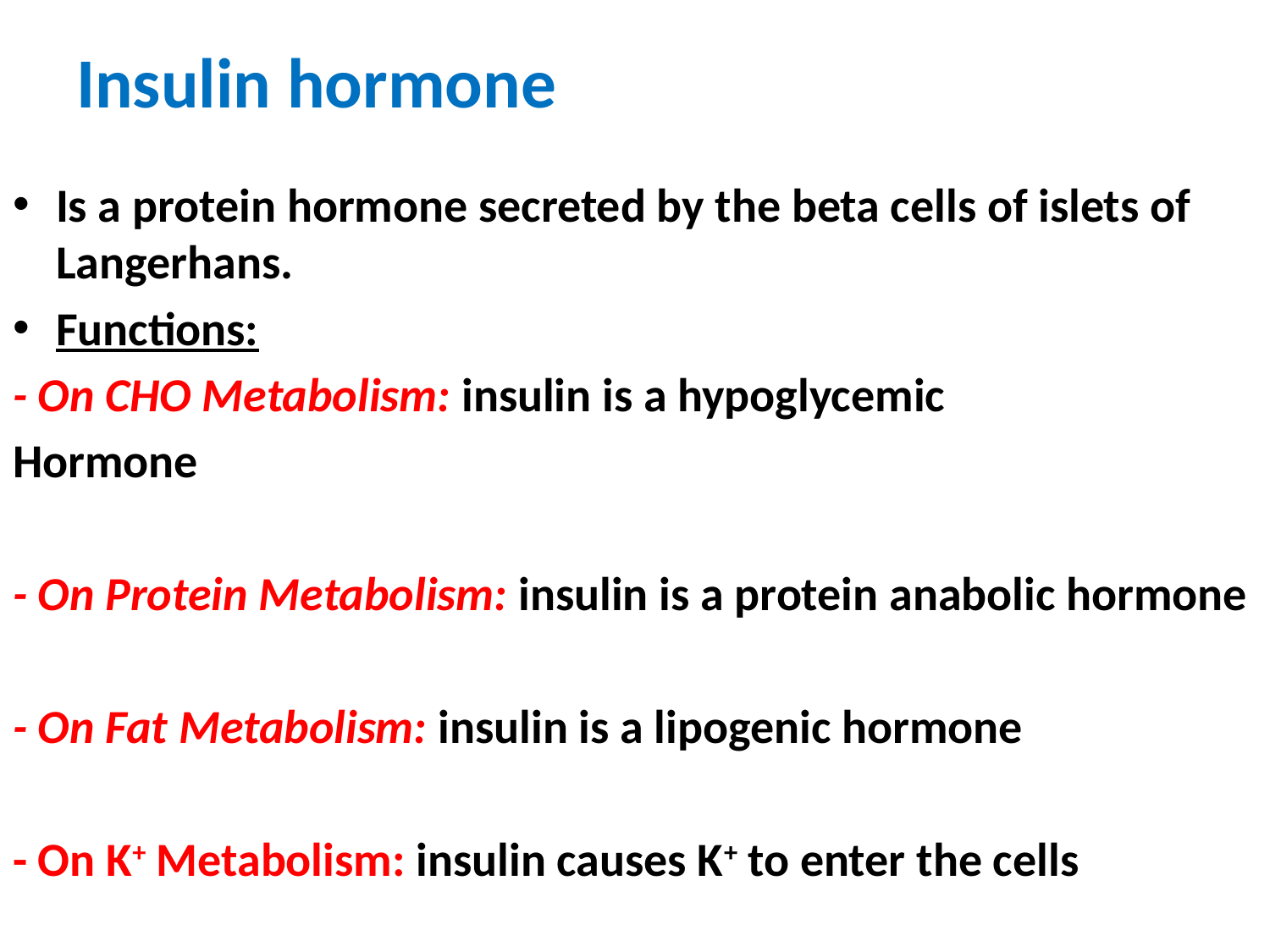

# Insulin hormone
Is a protein hormone secreted by the beta cells of islets of Langerhans.
Functions:
- On CHO Metabolism: insulin is a hypoglycemic
Hormone

- On Protein Metabolism: insulin is a protein anabolic hormone

- On Fat Metabolism: insulin is a lipogenic hormone

- On K+ Metabolism: insulin causes K+ to enter the cells